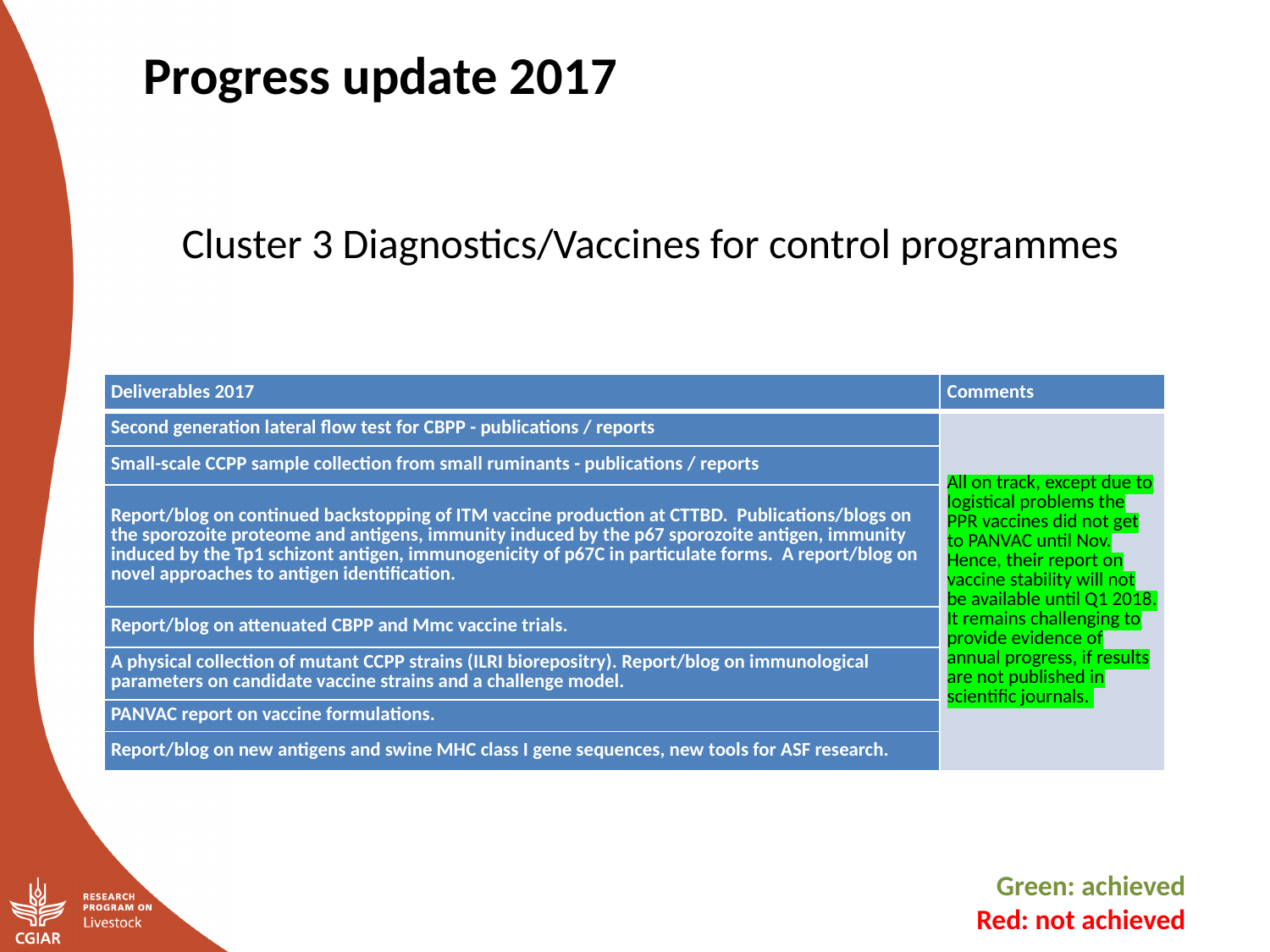

Progress update 2017
Cluster 3 Diagnostics/Vaccines for control programmes
| Deliverables 2017 | Comments |
| --- | --- |
| Second generation lateral flow test for CBPP - publications / reports | All on track, except due to logistical problems the PPR vaccines did not get to PANVAC until Nov. Hence, their report on vaccine stability will not be available until Q1 2018. It remains challenging to provide evidence of annual progress, if results are not published in scientific journals. |
| Small-scale CCPP sample collection from small ruminants - publications / reports |  |
| Report/blog on continued backstopping of ITM vaccine production at CTTBD. Publications/blogs on the sporozoite proteome and antigens, immunity induced by the p67 sporozoite antigen, immunity induced by the Tp1 schizont antigen, immunogenicity of p67C in particulate forms. A report/blog on novel approaches to antigen identification. |  |
| Report/blog on attenuated CBPP and Mmc vaccine trials. |  |
| A physical collection of mutant CCPP strains (ILRI biorepositry). Report/blog on immunological parameters on candidate vaccine strains and a challenge model. |  |
| PANVAC report on vaccine formulations. |  |
| Report/blog on new antigens and swine MHC class I gene sequences, new tools for ASF research. |  |
Green: achieved
Red: not achieved